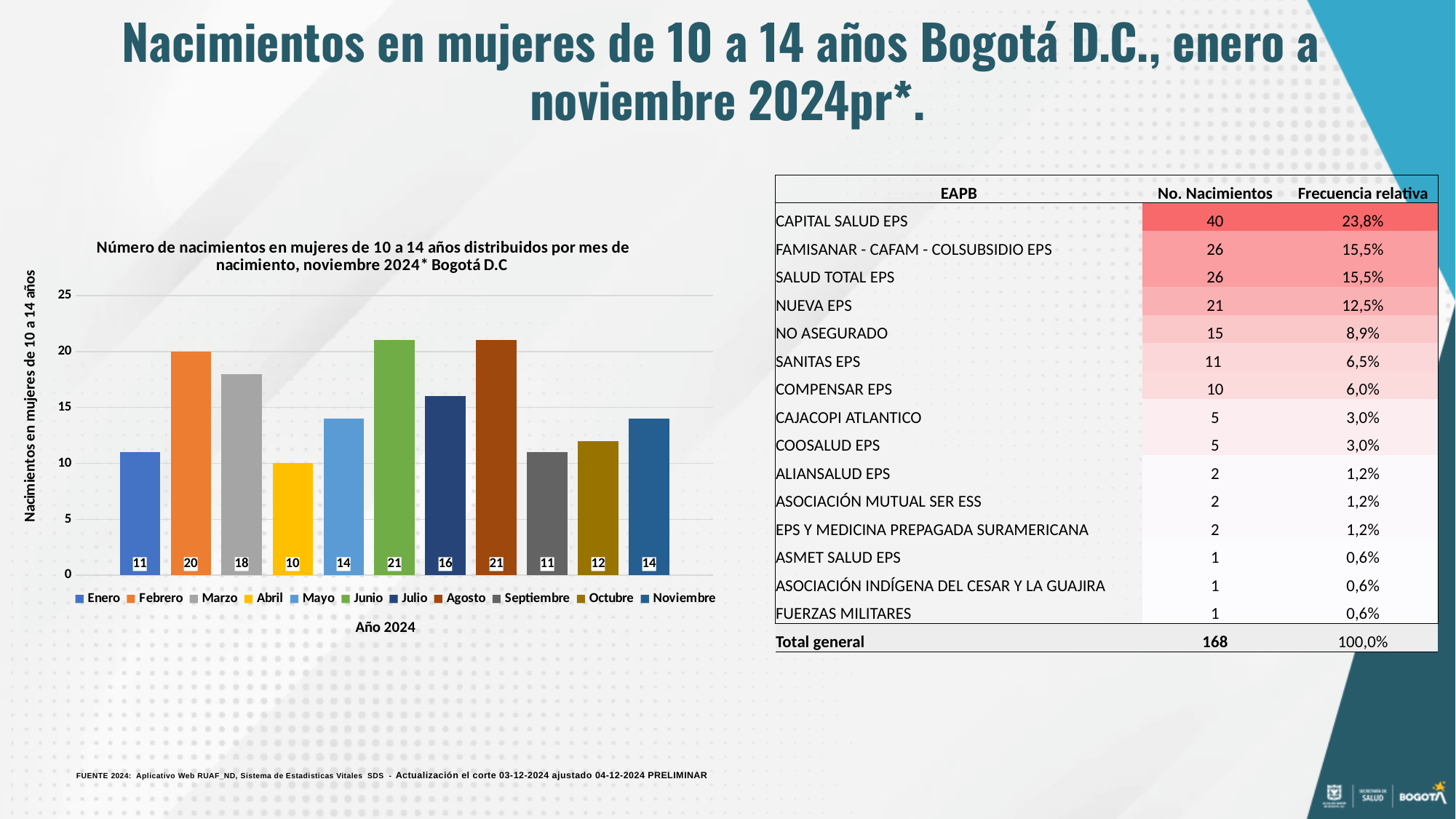

Nacimientos en mujeres de 10 a 14 años Bogotá D.C., enero a  noviembre 2024pr*.
| EAPB | No. Nacimientos | Frecuencia relativa |
| --- | --- | --- |
| CAPITAL SALUD EPS | 40 | 23,8% |
| FAMISANAR - CAFAM - COLSUBSIDIO EPS | 26 | 15,5% |
| SALUD TOTAL EPS | 26 | 15,5% |
| NUEVA EPS | 21 | 12,5% |
| NO ASEGURADO | 15 | 8,9% |
| SANITAS EPS | 11 | 6,5% |
| COMPENSAR EPS | 10 | 6,0% |
| CAJACOPI ATLANTICO | 5 | 3,0% |
| COOSALUD EPS | 5 | 3,0% |
| ALIANSALUD EPS | 2 | 1,2% |
| ASOCIACIÓN MUTUAL SER ESS | 2 | 1,2% |
| EPS Y MEDICINA PREPAGADA SURAMERICANA | 2 | 1,2% |
| ASMET SALUD EPS | 1 | 0,6% |
| ASOCIACIÓN INDÍGENA DEL CESAR Y LA GUAJIRA | 1 | 0,6% |
| FUERZAS MILITARES | 1 | 0,6% |
| Total general | 168 | 100,0% |

### Chart: Número de nacimientos en mujeres de 10 a 14 años distribuidos por mes de nacimiento, noviembre 2024* Bogotá D.C

| Category | Enero | Febrero | Marzo | Abril | Mayo | Junio | Julio | Agosto | Septiembre | Octubre | Noviembre |
|---|---|---|---|---|---|---|---|---|---|---|---|
| No. Nacimientos de 10 a 14 años | 11.0 | 20.0 | 18.0 | 10.0 | 14.0 | 21.0 | 16.0 | 21.0 | 11.0 | 12.0 | 14.0 |
FUENTE 2024:  Aplicativo Web RUAF_ND, Sistema de Estadisticas Vitales  SDS  - Actualización el corte 03-12-2024 ajustado 04-12-2024 PRELIMINAR